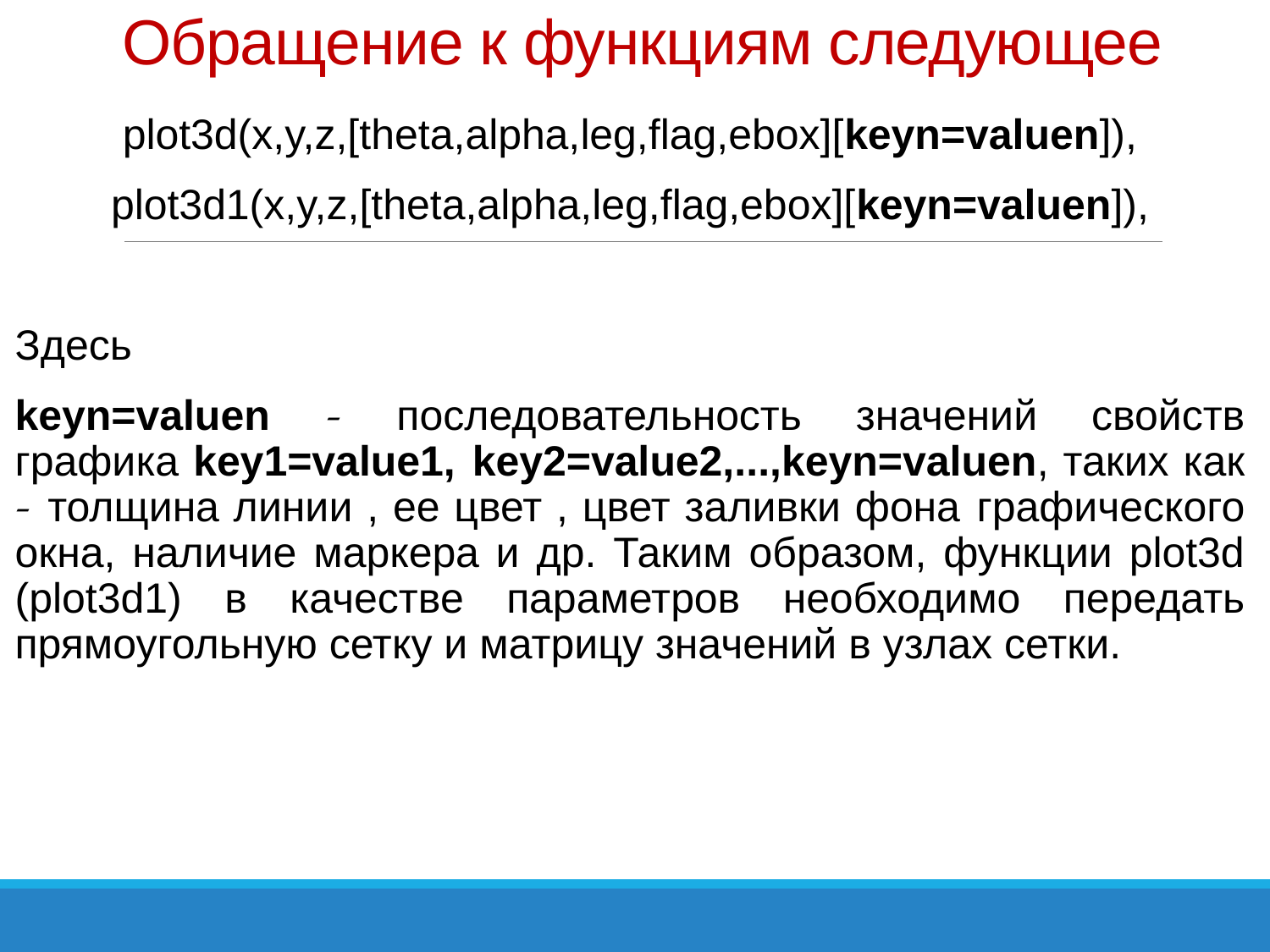

# Обращение к функциям следующее
plot3d(x,y,z,[theta,alpha,leg,flag,ebox][keyn=valuen]),
plot3d1(x,y,z,[theta,alpha,leg,flag,ebox][keyn=valuen]),

Здесь
keyn=valuen - последовательность значений свойств графика key1=value1, key2=value2,...,keyn=valuen, таких как - толщина линии , ее цвет , цвет заливки фона графического окна, наличие маркера и др. Таким образом, функции plot3d (plot3d1) в качестве параметров необходимо передать прямоугольную сетку и матрицу значений в узлах сетки.